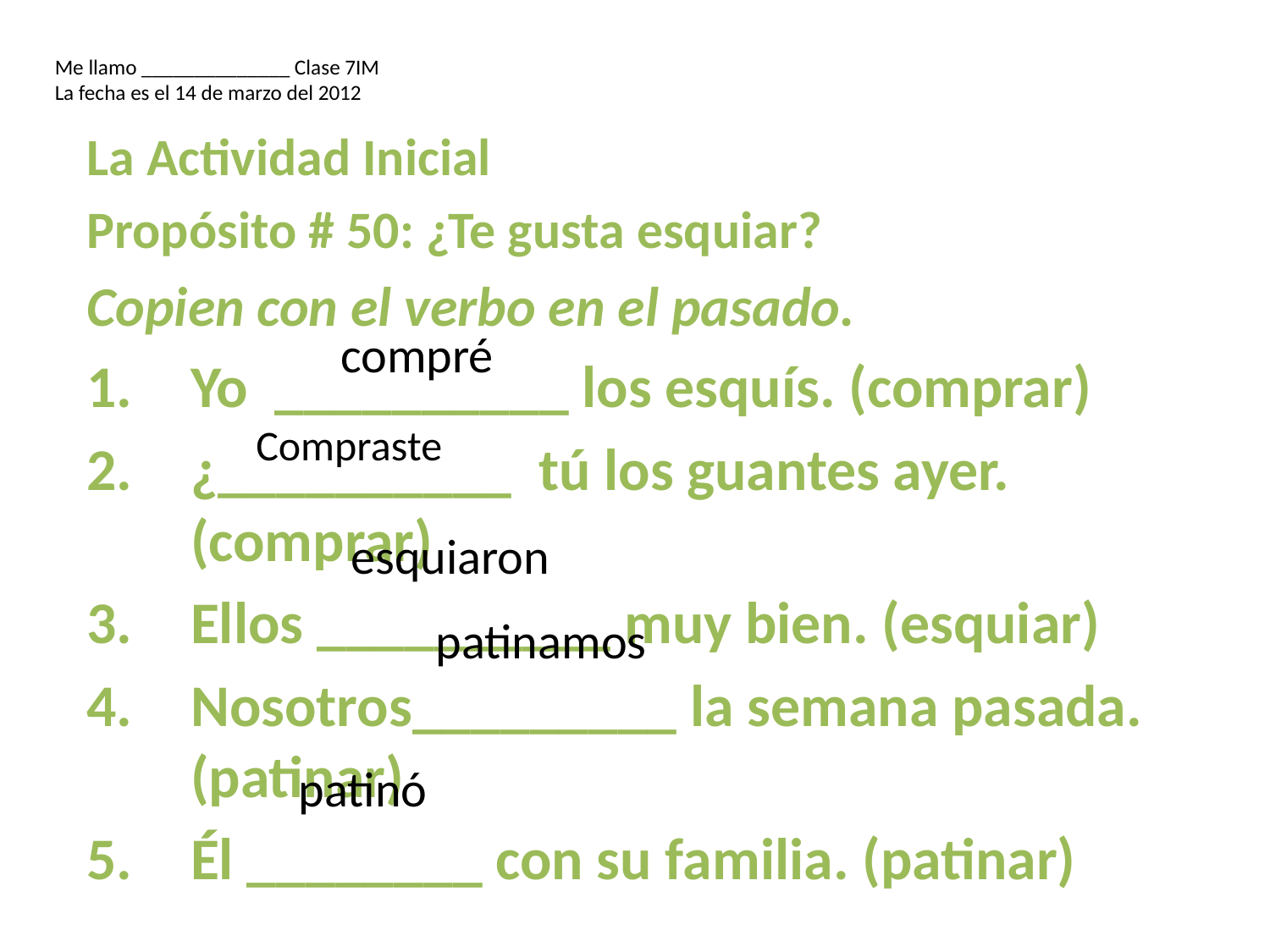

Me llamo ______________ Clase 7IM
La fecha es el 14 de marzo del 2012
La Actividad Inicial
Propósito # 50: ¿Te gusta esquiar?
Copien con el verbo en el pasado.
Yo  __________ los esquís. (comprar)
¿__________  tú los guantes ayer.(comprar)
Ellos __________ muy bien. (esquiar)
Nosotros_________ la semana pasada.(patinar)
Él ________ con su familia. (patinar)

compré
Compraste
esquiaron
patinamos
 patinó